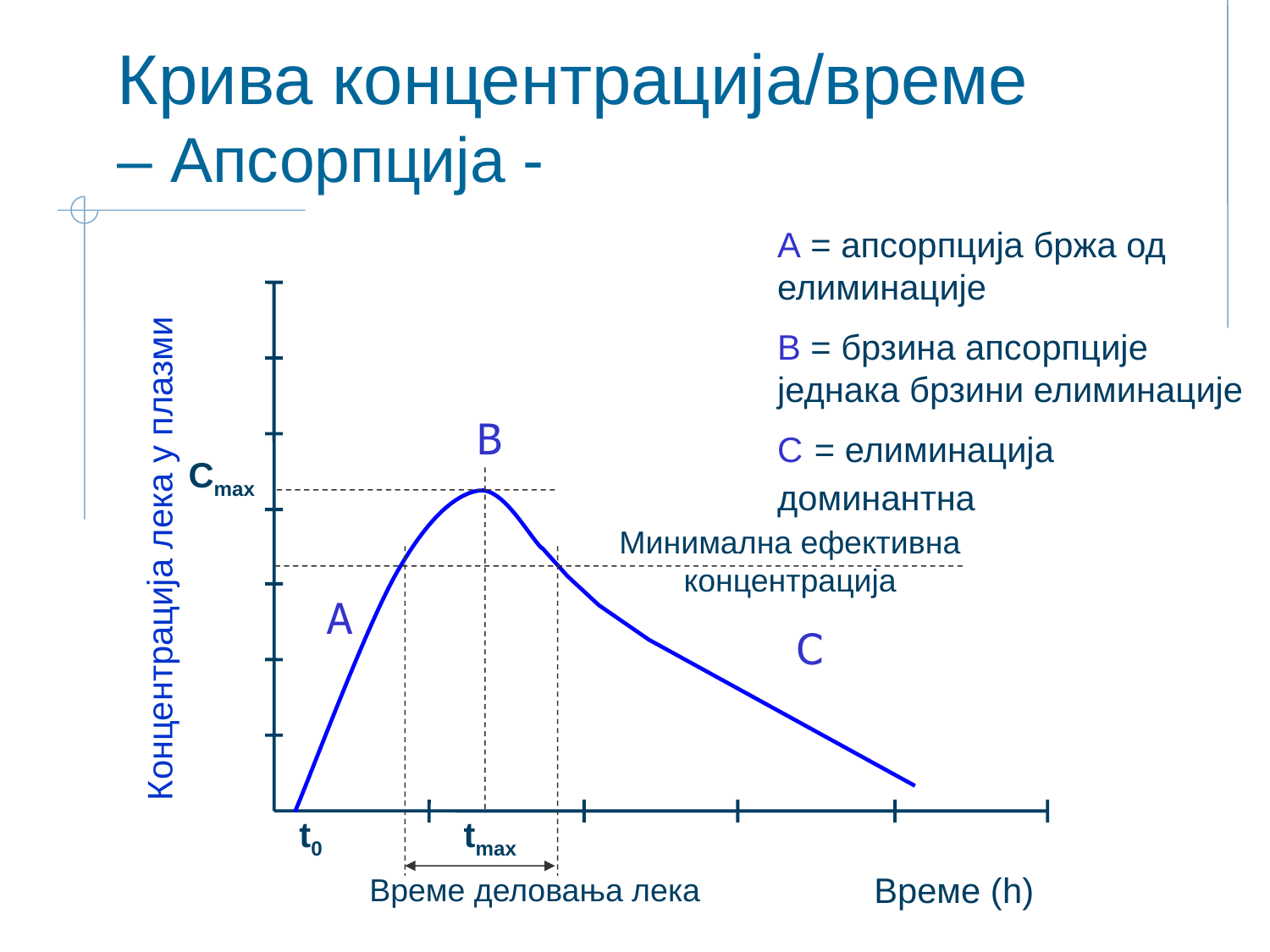

# Крива концентрација/време – Апсорпција -
A = апсорпција бржа од елиминације
B = брзина апсорпције једнака брзини елиминације
C  = елиминација доминантна

B

Cmax

Концентрација лека у плазми

Минимална ефективна концентрација

А
C

t0
tmax

Време (h)
Време деловања лека